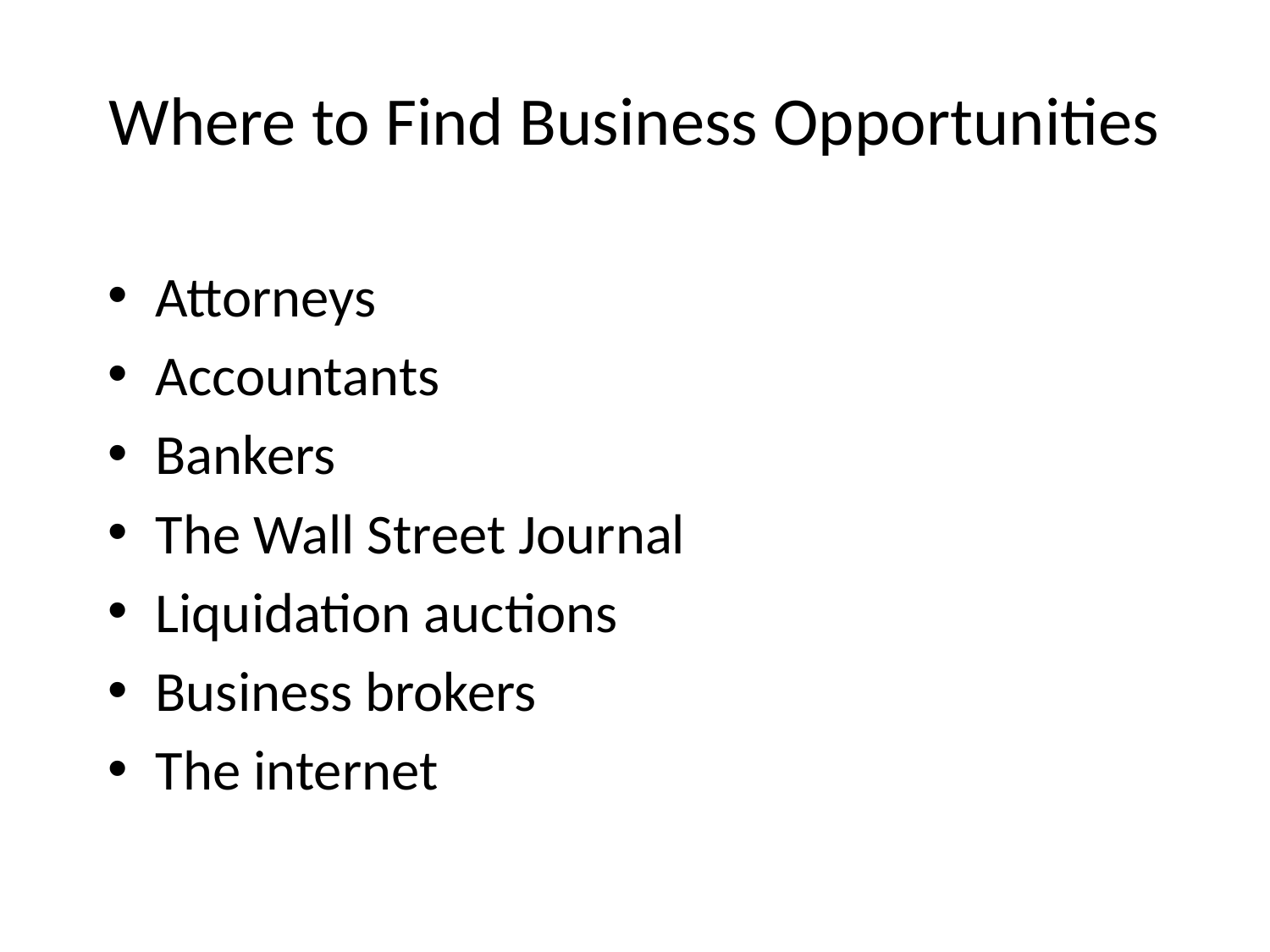

# Where to Find Business Opportunities
Attorneys
Accountants
Bankers
The Wall Street Journal
Liquidation auctions
Business brokers
The internet